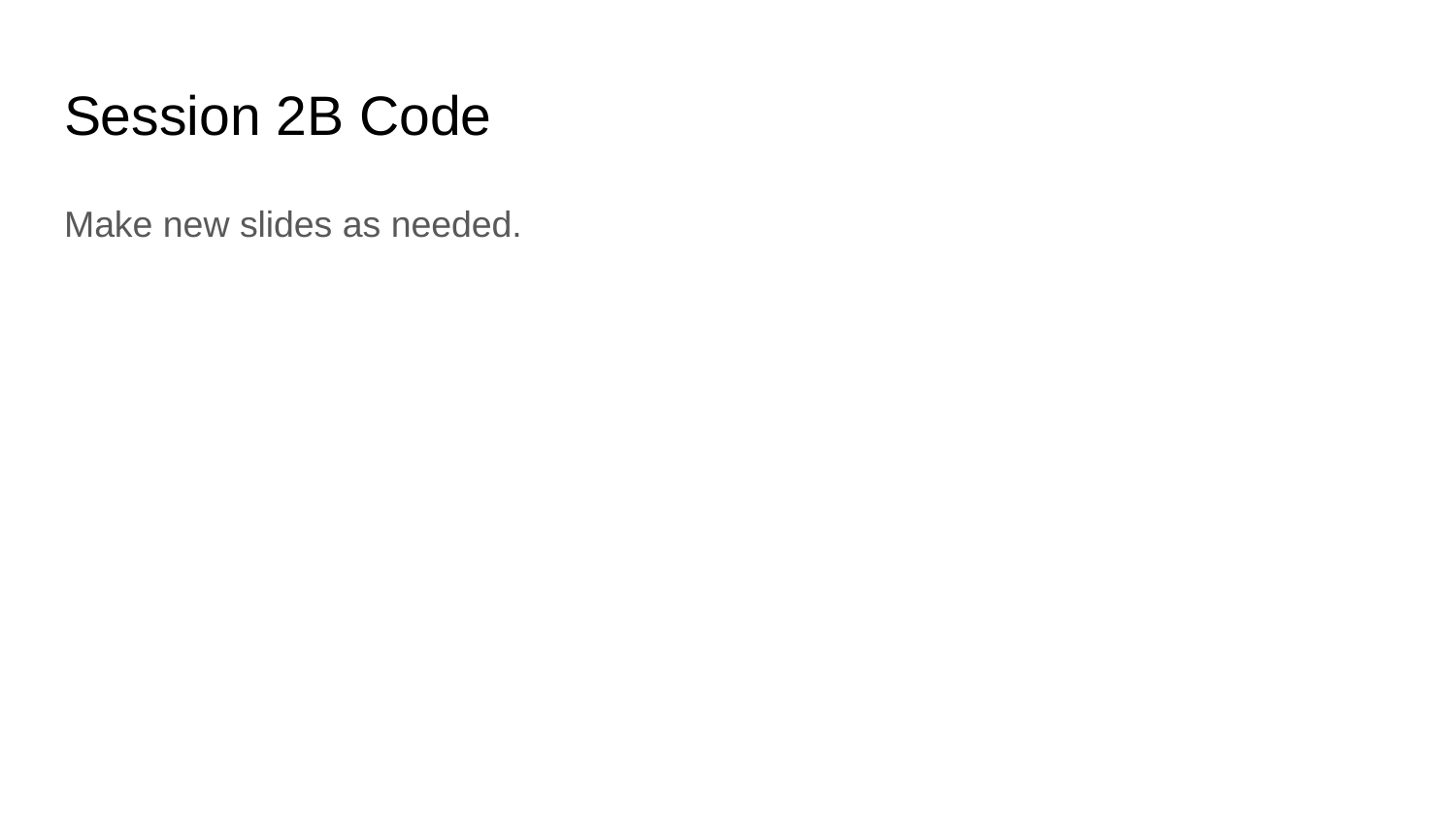

# Session 2B Code
Make new slides as needed.